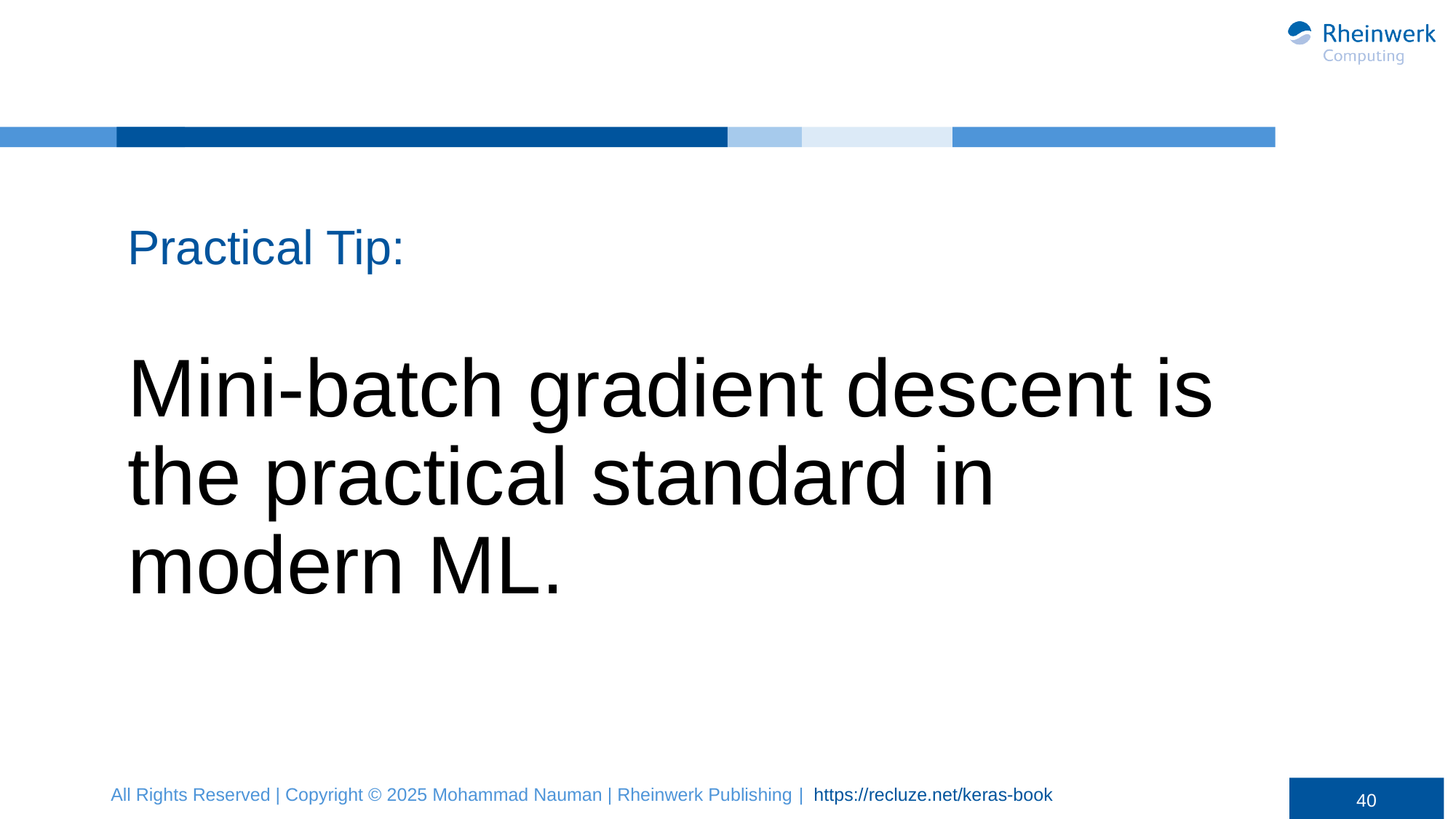

Practical Tip:
# Mini-batch gradient descent is the practical standard in modern ML.